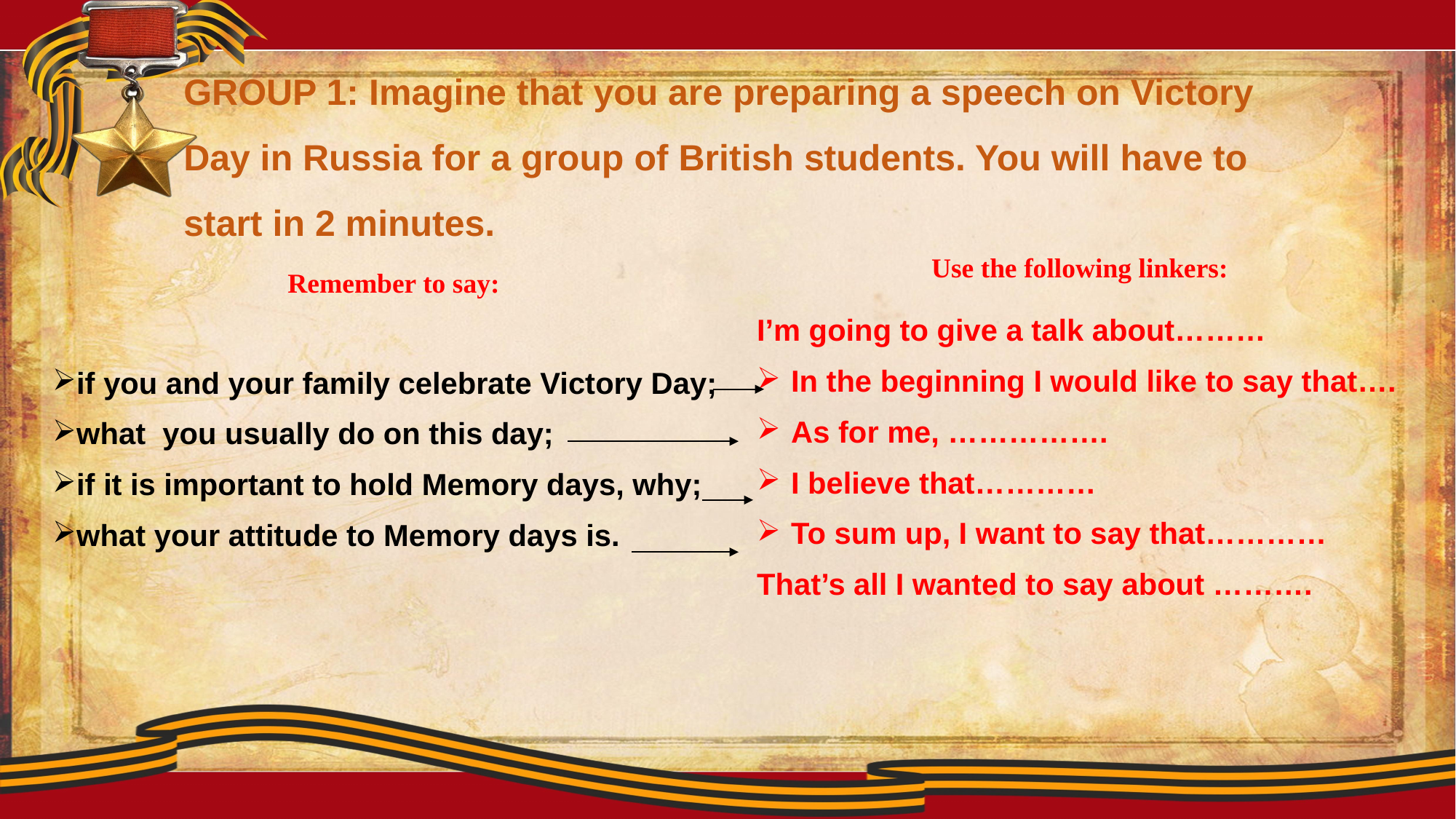

#
GROUP 1: Imagine that you are preparing a speech on Victory Day in Russia for a group of British students. You will have to start in 2 minutes.

| Remember to say: if you and your family celebrate Victory Day; what you usually do on this day; if it is important to hold Memory days, why; what your attitude to Memory days is. | Use the following linkers: I’m going to give a talk about……… In the beginning I would like to say that…. As for me, ……………. I believe that………… To sum up, I want to say that………… That’s all I wanted to say about ………. |
| --- | --- |